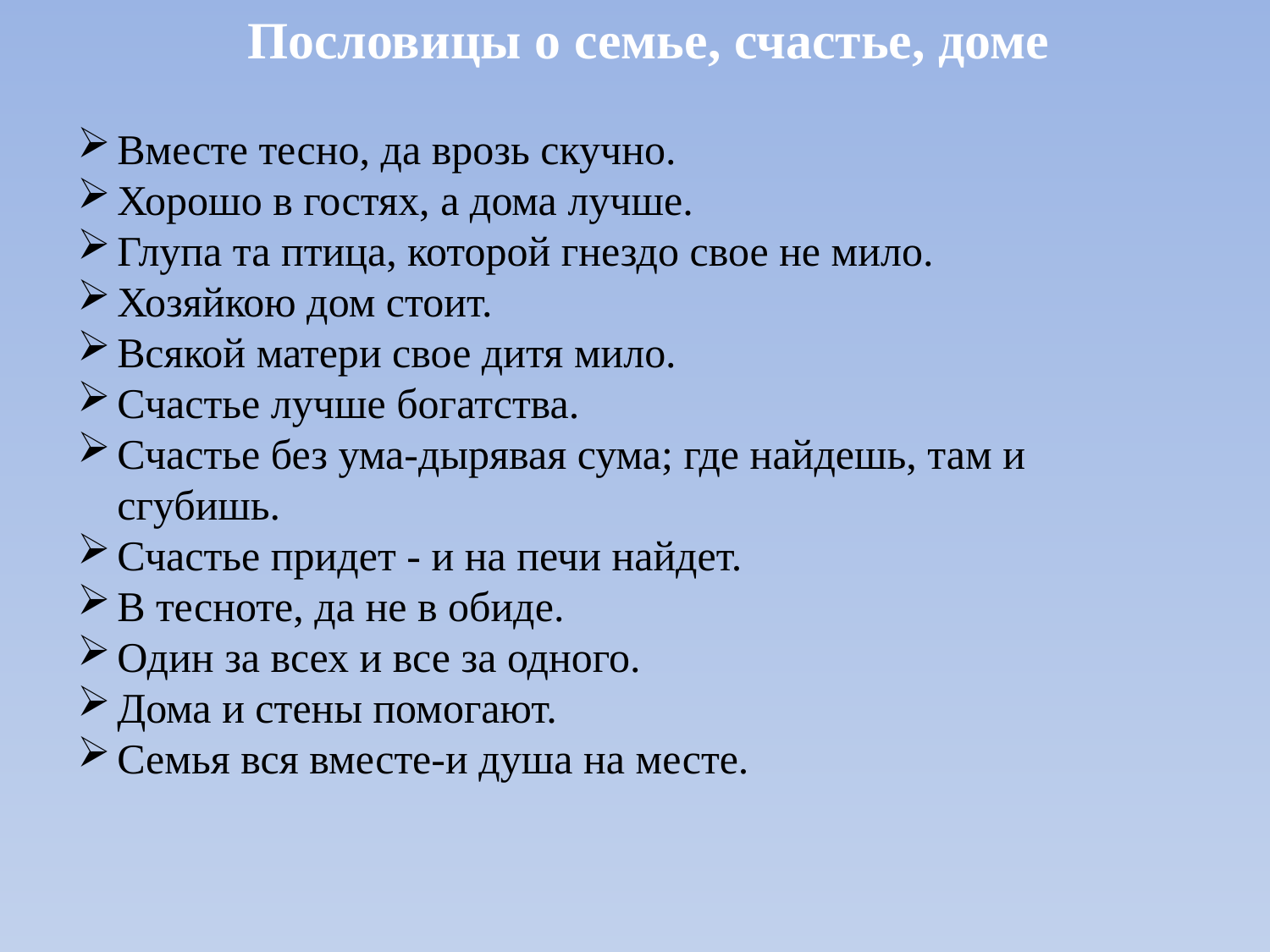

# Пословицы о семье, счастье, доме
Вместе тесно, да врозь скучно.
Хорошо в гостях, а дома лучше.
Глупа та птица, которой гнездо свое не мило.
Хозяйкою дом стоит.
Всякой матери свое дитя мило.
Счастье лучше богатства.
Счастье без ума-дырявая сума; где найдешь, там и сгубишь.
Счастье придет - и на печи найдет.
В тесноте, да не в обиде.
Один за всех и все за одного.
Дома и стены помогают.
Семья вся вместе-и душа на месте.